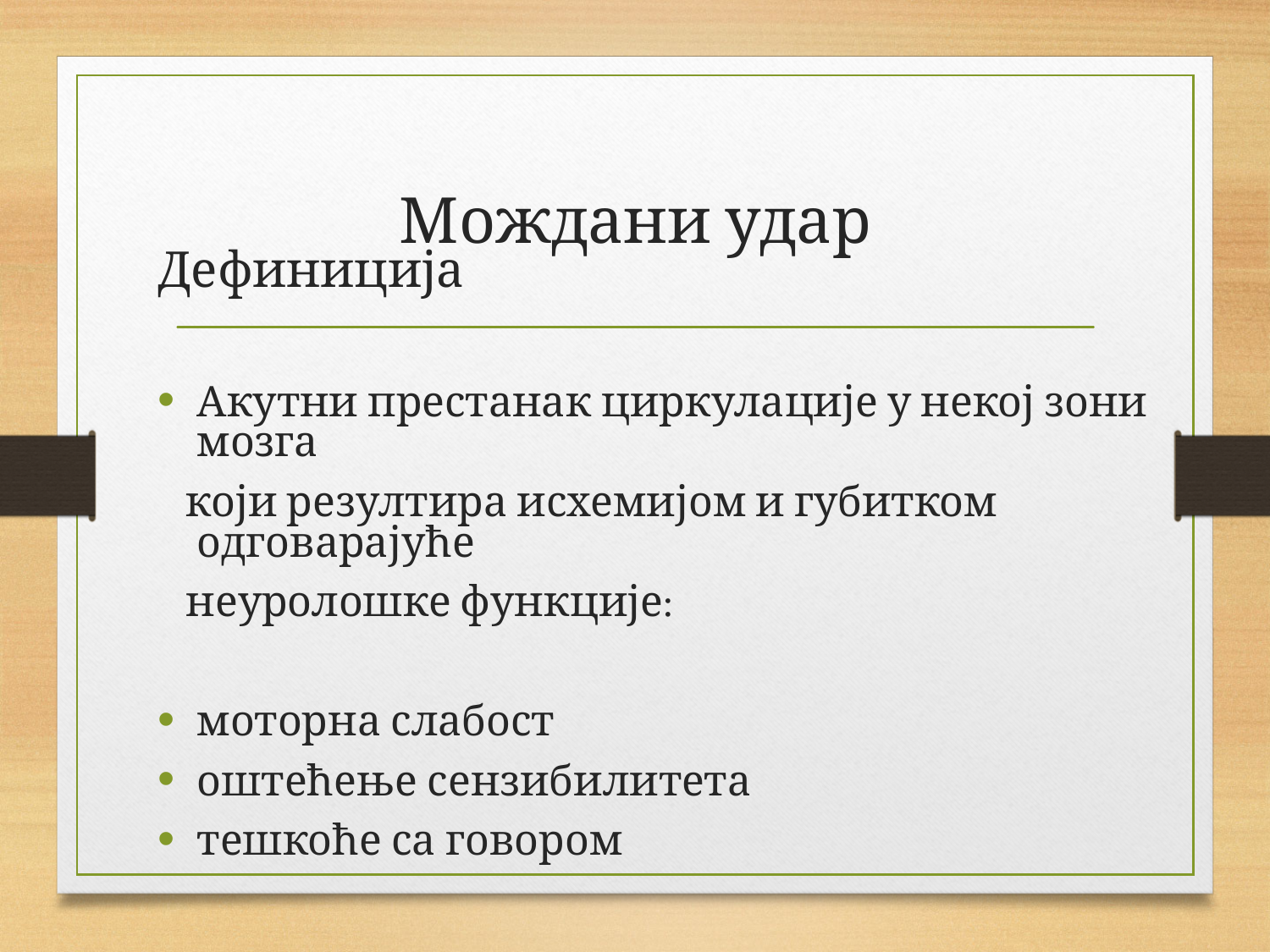

# Мождани удар
Дефиниција

Акутни престанак циркулације у некој зони мозга
   који резултира исхемијом и губитком одговарајуће
   неуролошке функције:

моторна слабост
оштећење сензибилитета
тешкоће са говором